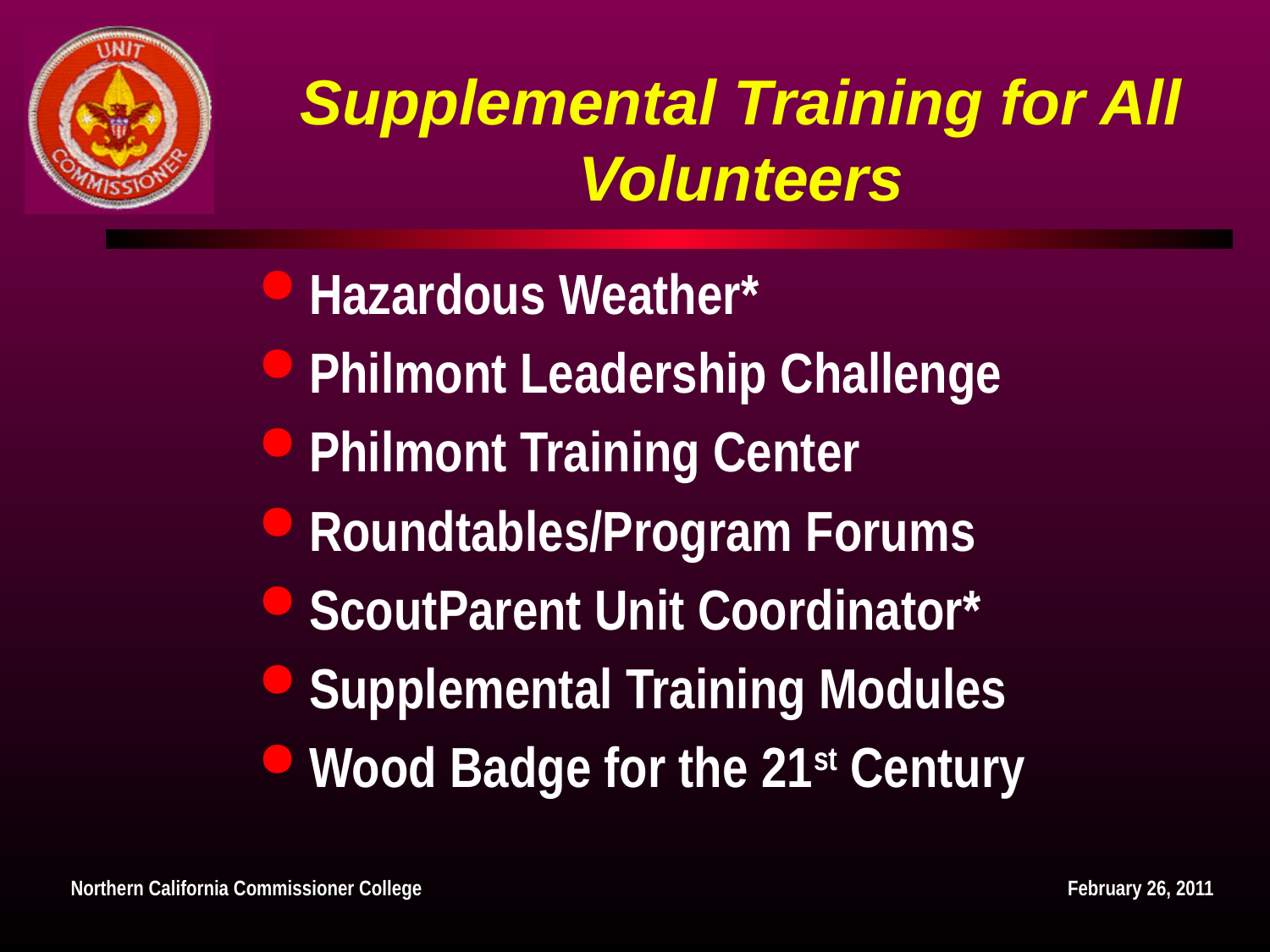

# Supplemental Training for All Volunteers
Hazardous Weather*
Philmont Leadership Challenge
Philmont Training Center
Roundtables/Program Forums
ScoutParent Unit Coordinator*
Supplemental Training Modules
Wood Badge for the 21st Century